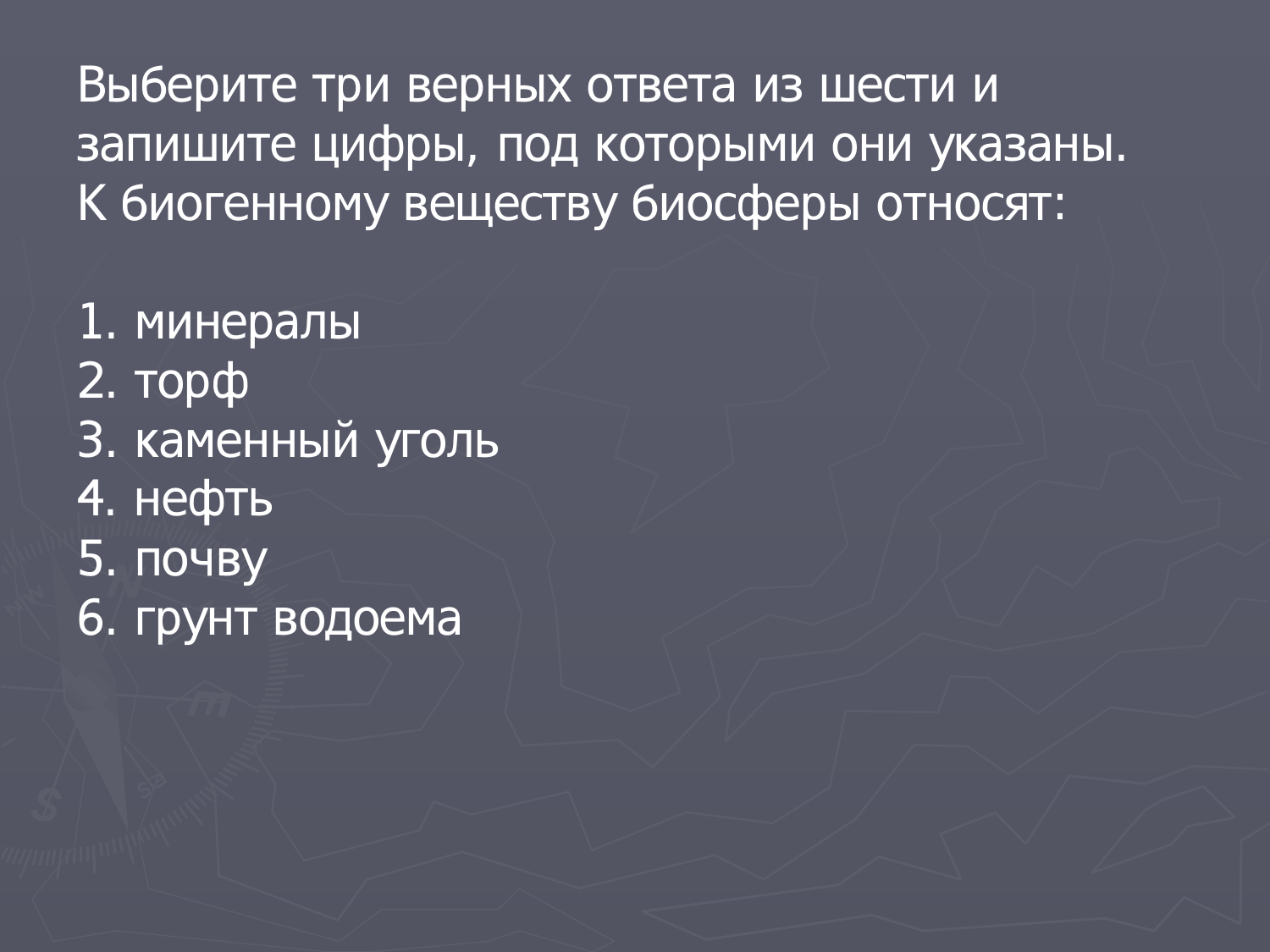

Выберите три верных ответа из шести и запишите цифры, под которыми они указаны.
К биогенному веществу биосферы относят:

1. минералы
2. торф
3. каменный уголь
4. нефть
5. почву
6. грунт водоема